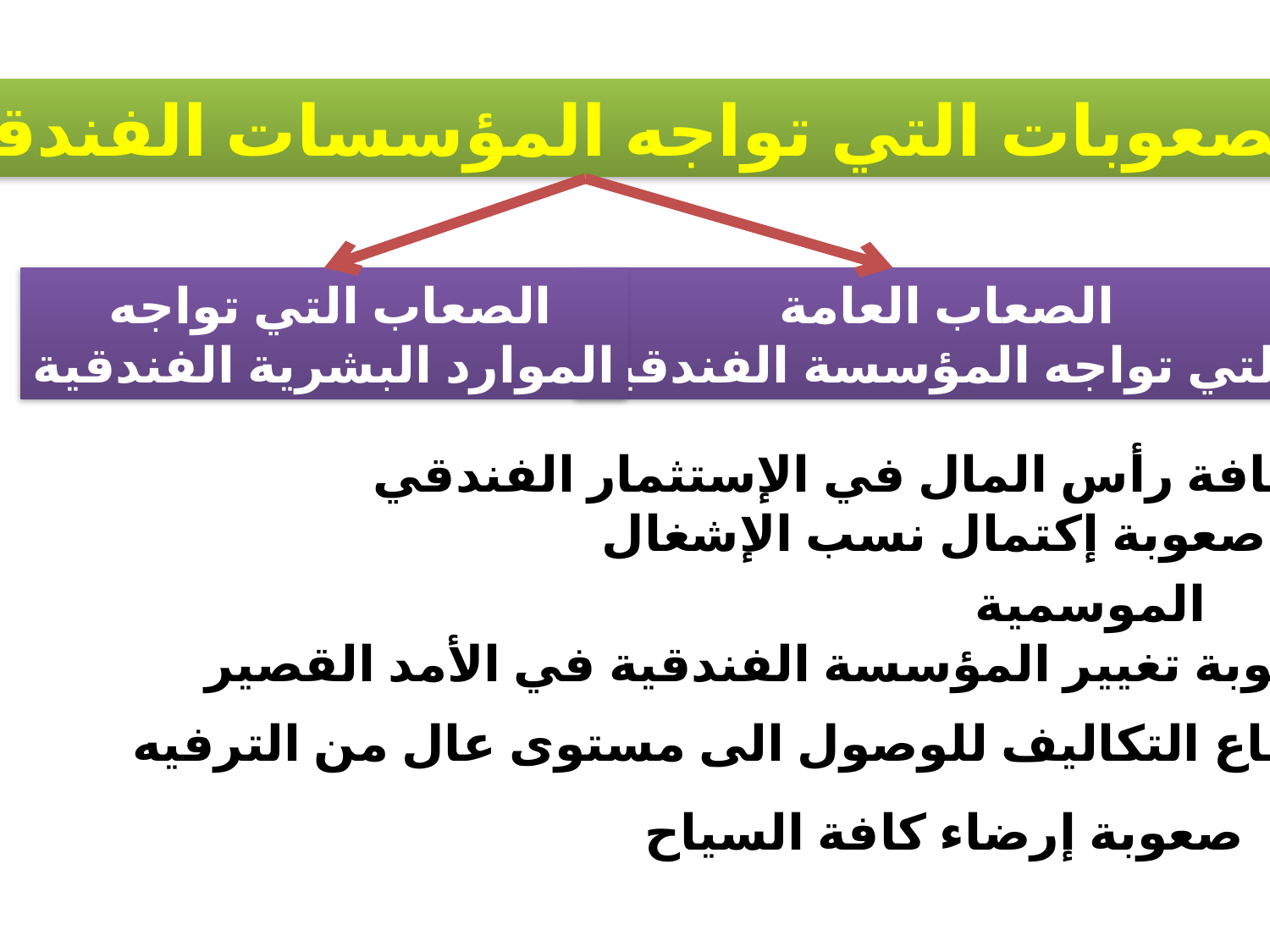

الصعوبات التي تواجه المؤسسات الفندقية
الصعاب التي تواجه
الموارد البشرية الفندقية
الصعاب العامة
التي تواجه المؤسسة الفندقية
كثافة رأس المال في الإستثمار الفندقي
صعوبة إكتمال نسب الإشغال
الموسمية
صعوبة تغيير المؤسسة الفندقية في الأمد القصير
إرتفاع التكاليف للوصول الى مستوى عال من الترفيه
صعوبة إرضاء كافة السياح